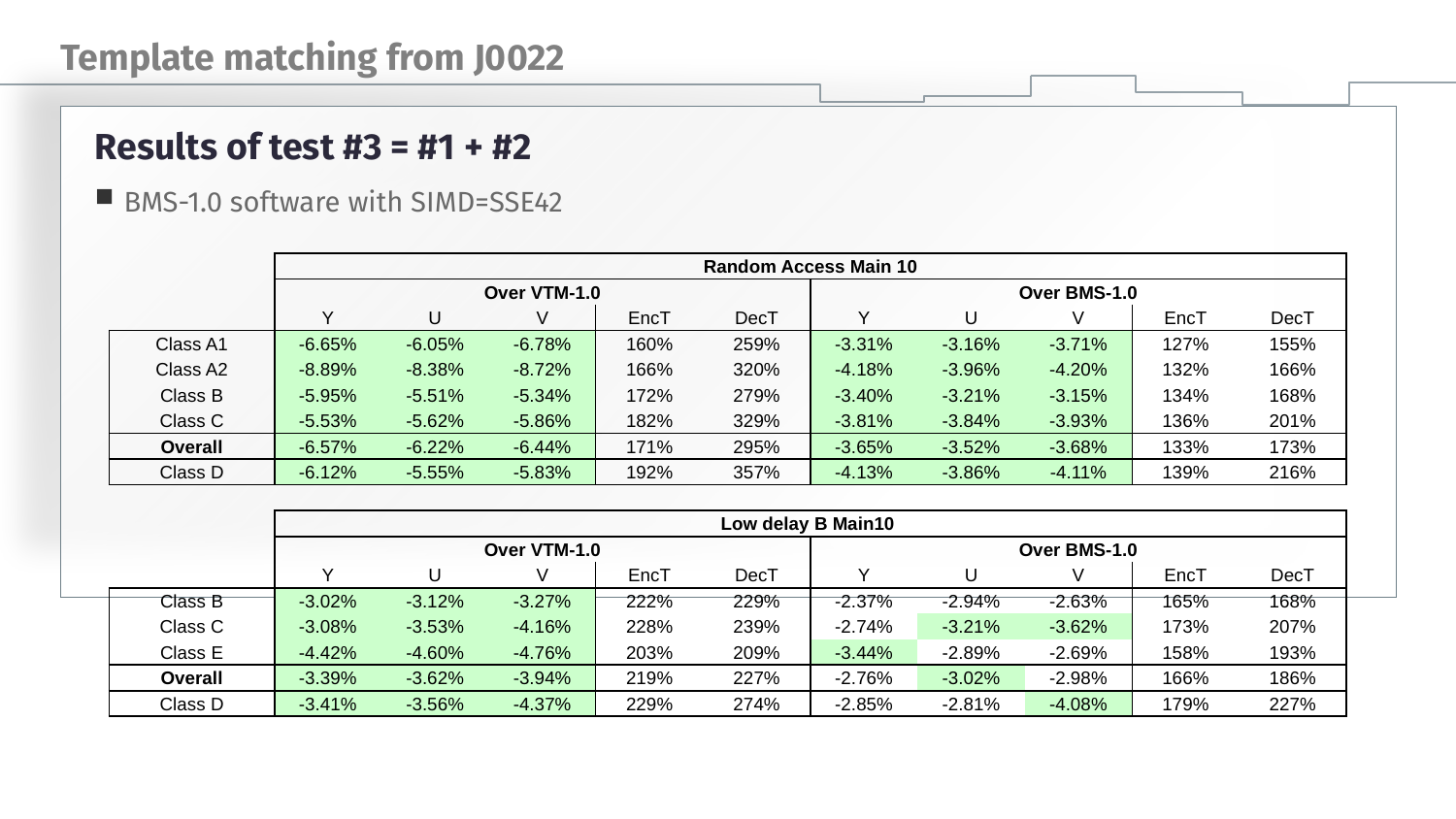

# Template matching from J0022
Results of test #3 = #1 + #2
BMS-1.0 software with SIMD=SSE42
|  | Random Access Main 10 |  |  |  |  |  |  |  |  |  |
| --- | --- | --- | --- | --- | --- | --- | --- | --- | --- | --- |
|  | Over VTM-1.0 |  |  |  |  | Over BMS-1.0 |  |  |  |  |
|  | Y | U | V | EncT | DecT | Y | U | V | EncT | DecT |
| Class A1 | -6.65% | -6.05% | -6.78% | 160% | 259% | -3.31% | -3.16% | -3.71% | 127% | 155% |
| Class A2 | -8.89% | -8.38% | -8.72% | 166% | 320% | -4.18% | -3.96% | -4.20% | 132% | 166% |
| Class B | -5.95% | -5.51% | -5.34% | 172% | 279% | -3.40% | -3.21% | -3.15% | 134% | 168% |
| Class C | -5.53% | -5.62% | -5.86% | 182% | 329% | -3.81% | -3.84% | -3.93% | 136% | 201% |
| Overall | -6.57% | -6.22% | -6.44% | 171% | 295% | -3.65% | -3.52% | -3.68% | 133% | 173% |
| Class D | -6.12% | -5.55% | -5.83% | 192% | 357% | -4.13% | -3.86% | -4.11% | 139% | 216% |
|  |  |  |  |  |  |  |  |  |  |  |
|  | Low delay B Main10 |  |  |  |  |  |  |  |  |  |
|  | Over VTM-1.0 |  |  |  |  | Over BMS-1.0 |  |  |  |  |
|  | Y | U | V | EncT | DecT | Y | U | V | EncT | DecT |
| Class B | -3.02% | -3.12% | -3.27% | 222% | 229% | -2.37% | -2.94% | -2.63% | 165% | 168% |
| Class C | -3.08% | -3.53% | -4.16% | 228% | 239% | -2.74% | -3.21% | -3.62% | 173% | 207% |
| Class E | -4.42% | -4.60% | -4.76% | 203% | 209% | -3.44% | -2.89% | -2.69% | 158% | 193% |
| Overall | -3.39% | -3.62% | -3.94% | 219% | 227% | -2.76% | -3.02% | -2.98% | 166% | 186% |
| Class D | -3.41% | -3.56% | -4.37% | 229% | 274% | -2.85% | -2.81% | -4.08% | 179% | 227% |